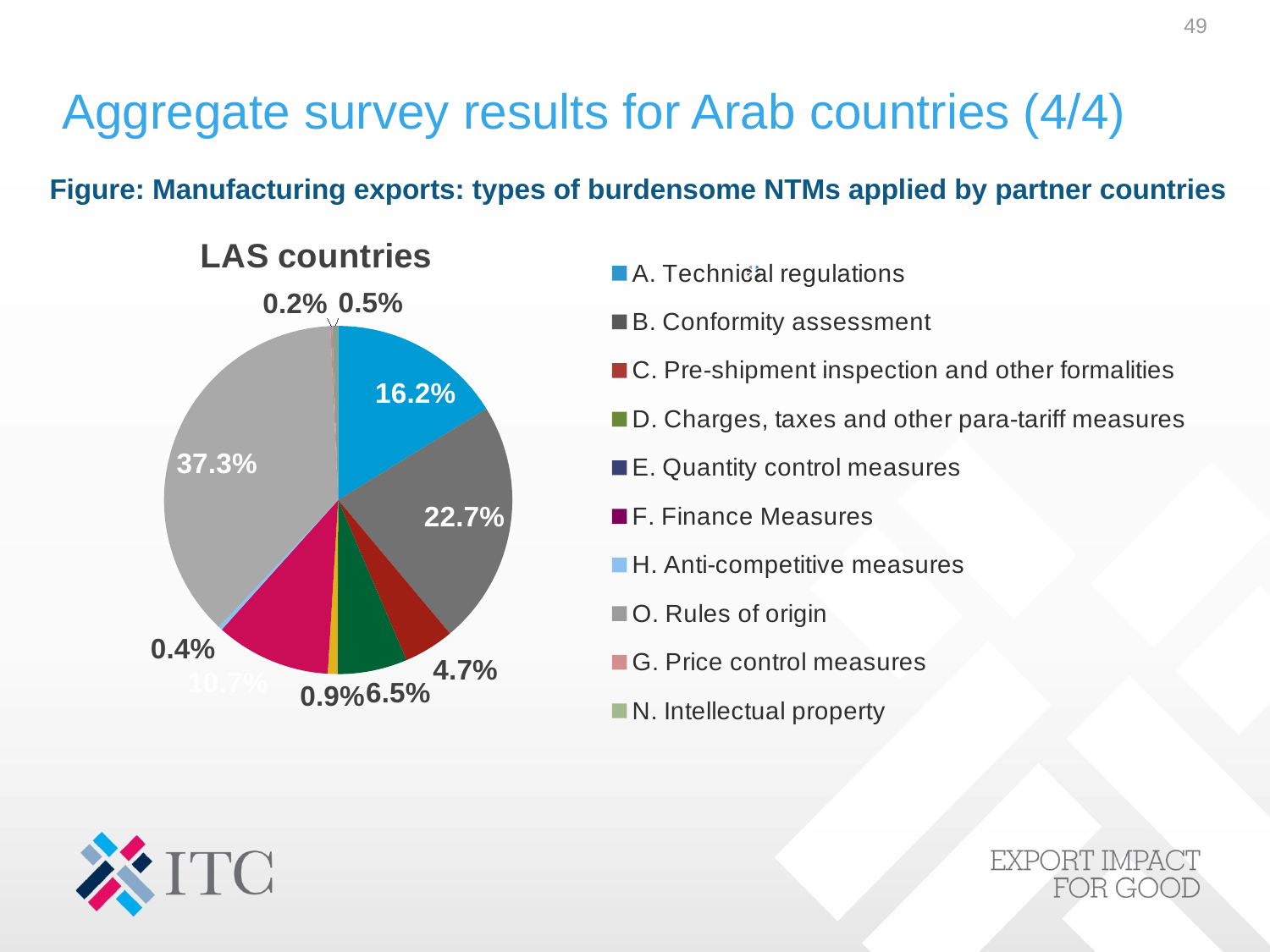

49
# Aggregate survey results for Arab countries (4/4)
Figure: Manufacturing exports: types of burdensome NTMs applied by partner countries

### Chart: LAS countries

| Category |
|---|

### Chart: LAS countries

| Category |  |
|---|---|
| A. Technical regulations | 0.16214720531267296 |
| B. Conformity assessment | 0.22689540675152187 |
| C. Pre-shipment inspection and other formalities | 0.046762589928057555 |
| D. Charges, taxes and other para-tariff measures | 0.06474820143884892 |
| E. Quantity control measures | 0.008992805755395683 |
| F. Finance Measures | 0.10680686220254566 |
| H. Anti-competitive measures | 0.0035971223021582736 |
| O. Rules of origin | 0.3728555617044826 |
| G. Price control measures | 0.0017985611510791368 |
| N. Intellectual property | 0.00539568345323741 |
| M. Government procurement restrictions | None |

### Chart

| Category |  |
|---|---|
| A. Technical regulations | 0.1720624642925157 |
| B. Conformity assessment | 0.37164349647686157 |
| C. Pre-shipment inspection and other formalities | None |
| D. Charges, taxes and other para-tariff measures | 0.09322033898305093 |
| E. Quantity control measures | 0.10699549292198317 |
| F. Finance Measures | 0.07592204659429949 |
| H. Anti-competitive measures | None |
| O. Rules of origin | 0.18015616073128926 |
| G. Price control measures | None |
| N. Intellectual property | None |